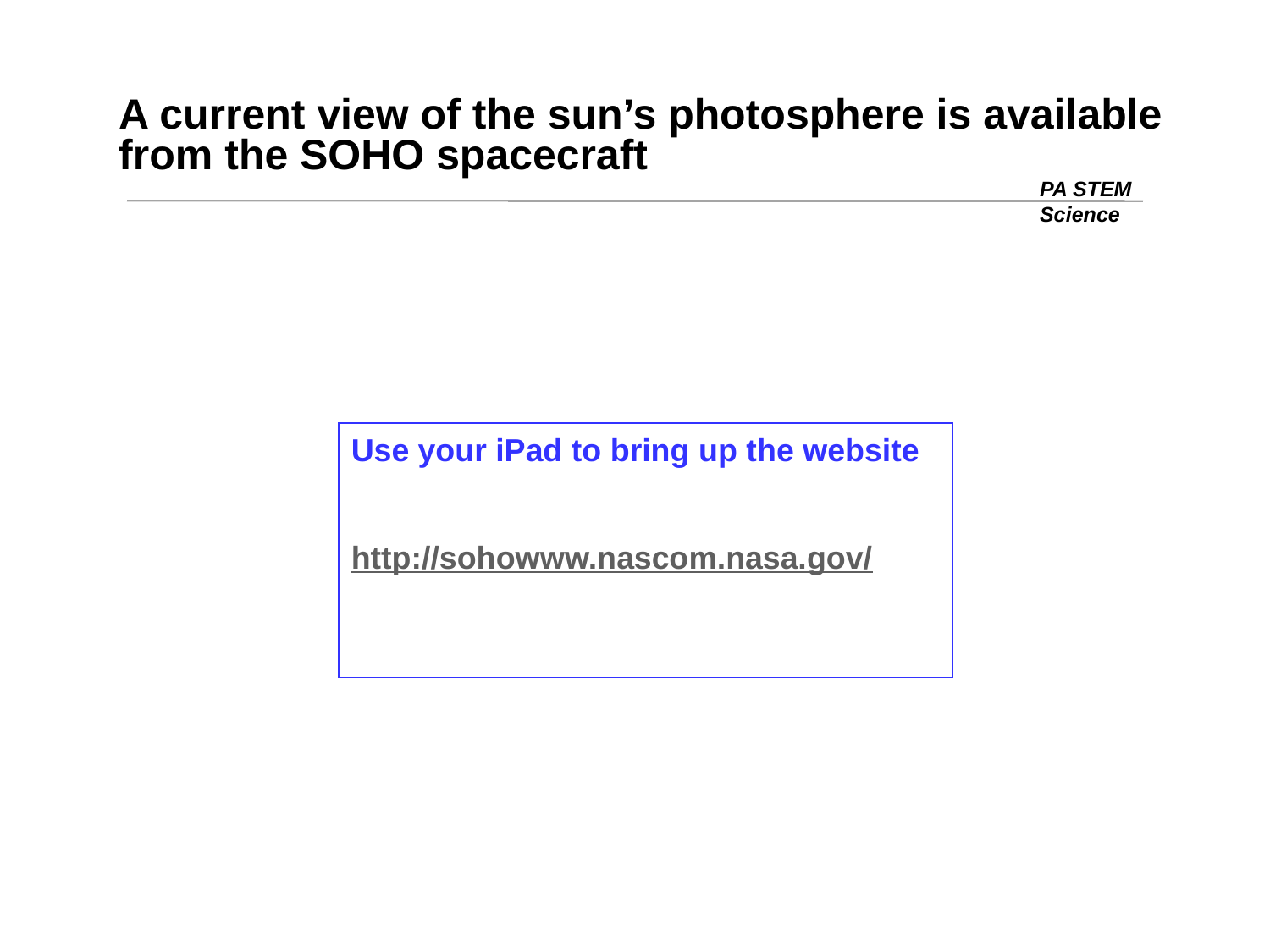

# A current view of the sun’s photosphere is available from the SOHO spacecraft
PA STEM
Science

Use your iPad to bring up the website

http://sohowww.nascom.nasa.gov/